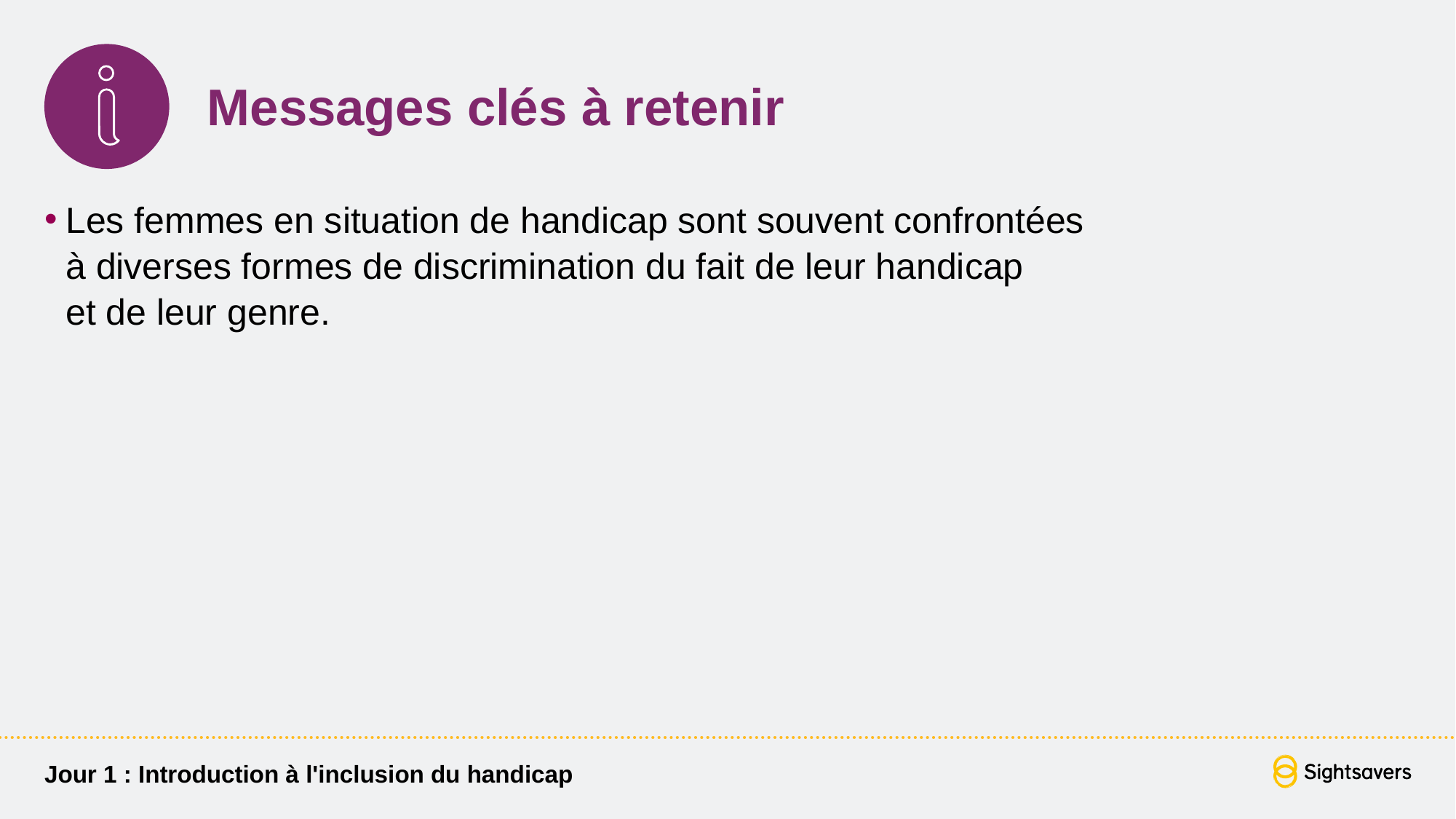

# Messages clés à retenir
Les femmes en situation de handicap sont souvent confrontées
à diverses formes de discrimination du fait de leur handicap
et de leur genre.
Jour 1 : Introduction à l'inclusion du handicap